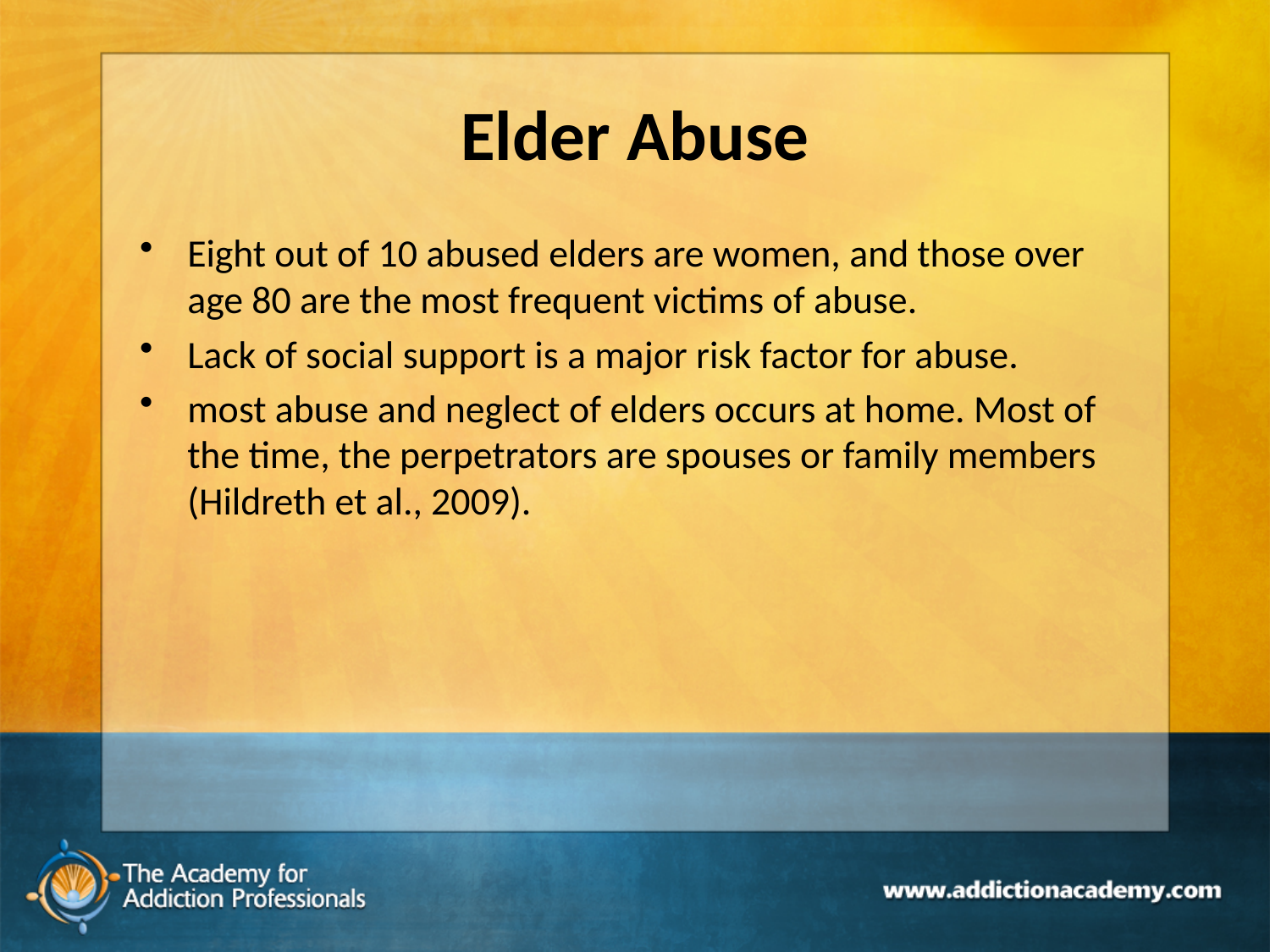

# Elder Abuse
Eight out of 10 abused elders are women, and those over age 80 are the most frequent victims of abuse.
Lack of social support is a major risk factor for abuse.
most abuse and neglect of elders occurs at home. Most of the time, the perpetrators are spouses or family members (Hildreth et al., 2009).